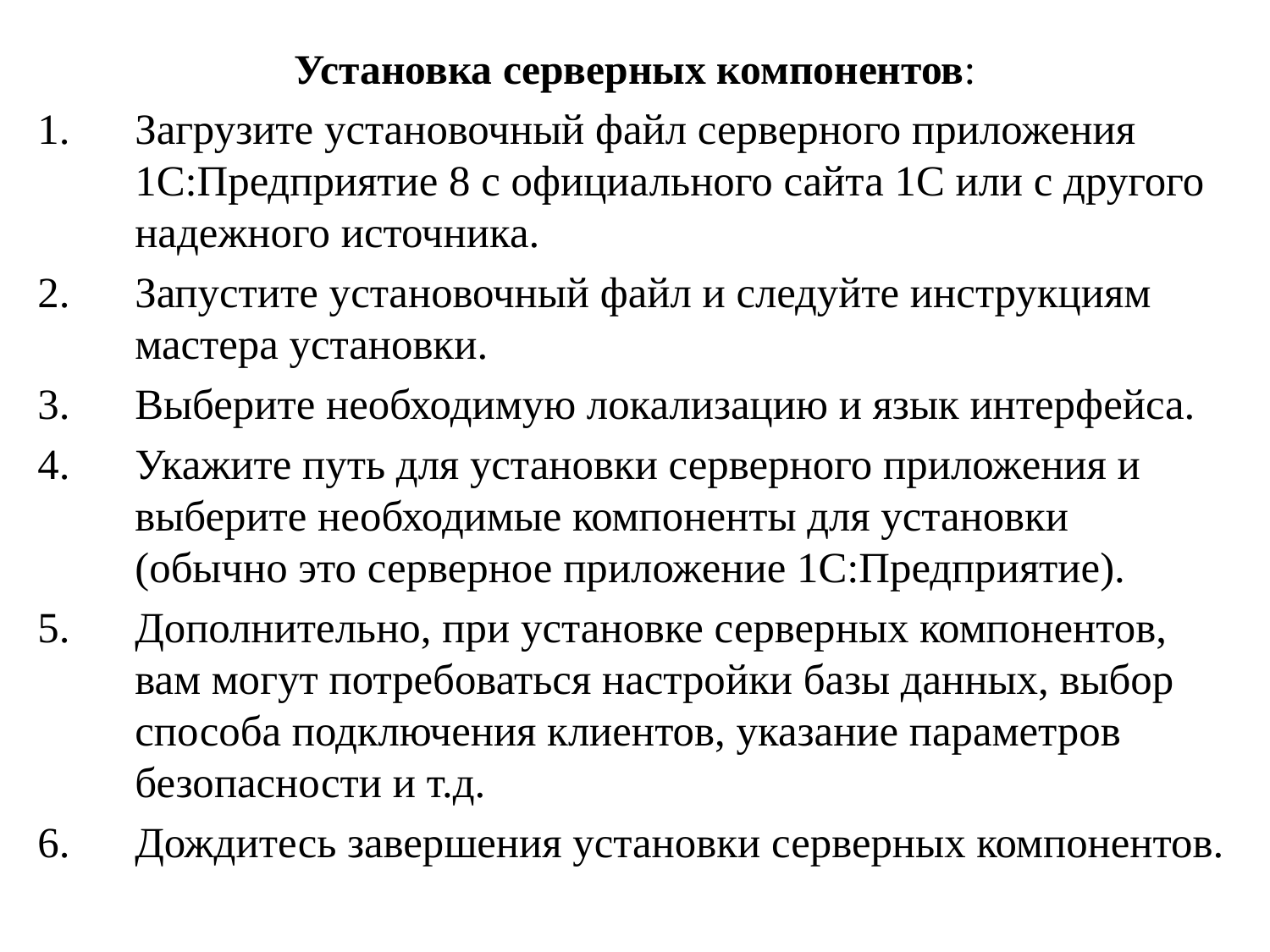

Установка серверных компонентов:
Загрузите установочный файл серверного приложения 1С:Предприятие 8 с официального сайта 1С или с другого надежного источника.
Запустите установочный файл и следуйте инструкциям мастера установки.
Выберите необходимую локализацию и язык интерфейса.
Укажите путь для установки серверного приложения и выберите необходимые компоненты для установки (обычно это серверное приложение 1С:Предприятие).
Дополнительно, при установке серверных компонентов, вам могут потребоваться настройки базы данных, выбор способа подключения клиентов, указание параметров безопасности и т.д.
Дождитесь завершения установки серверных компонентов.